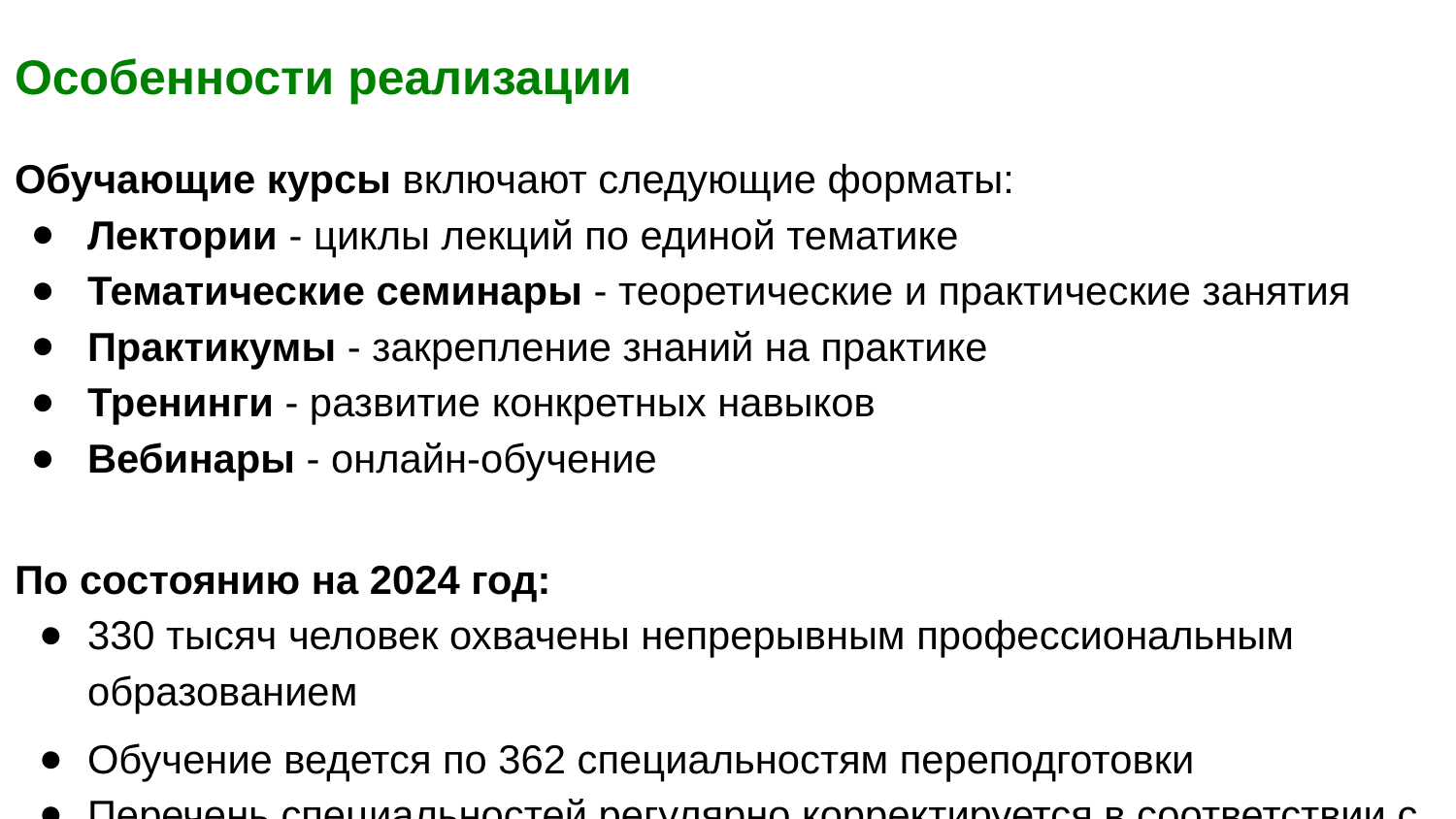

Особенности реализации
Обучающие курсы включают следующие форматы:
Лектории - циклы лекций по единой тематике
Тематические семинары - теоретические и практические занятия
Практикумы - закрепление знаний на практике
Тренинги - развитие конкретных навыков
Вебинары - онлайн-обучение
По состоянию на 2024 год:
330 тысяч человек охвачены непрерывным профессиональным образованием
Обучение ведется по 362 специальностям переподготовки
Перечень специальностей регулярно корректируется в соответствии с потребностями рынка труда